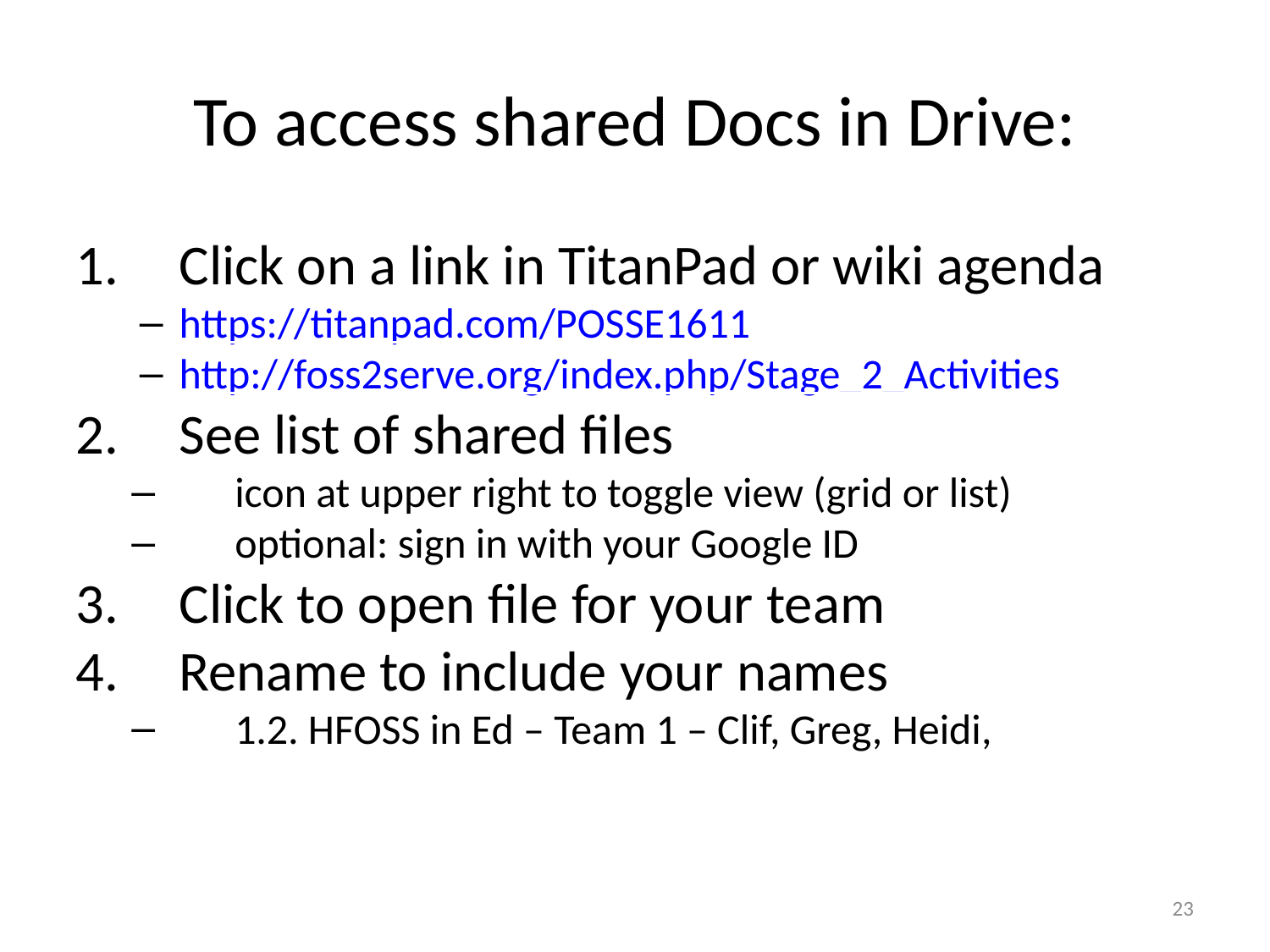

To access shared Docs in Drive:
Click on a link in TitanPad or wiki agenda
https://titanpad.com/POSSE1611
http://foss2serve.org/index.php/Stage_2_Activities
See list of shared files
icon at upper right to toggle view (grid or list)
optional: sign in with your Google ID
Click to open file for your team
Rename to include your names
1.2. HFOSS in Ed – Team 1 – Clif, Greg, Heidi,

23